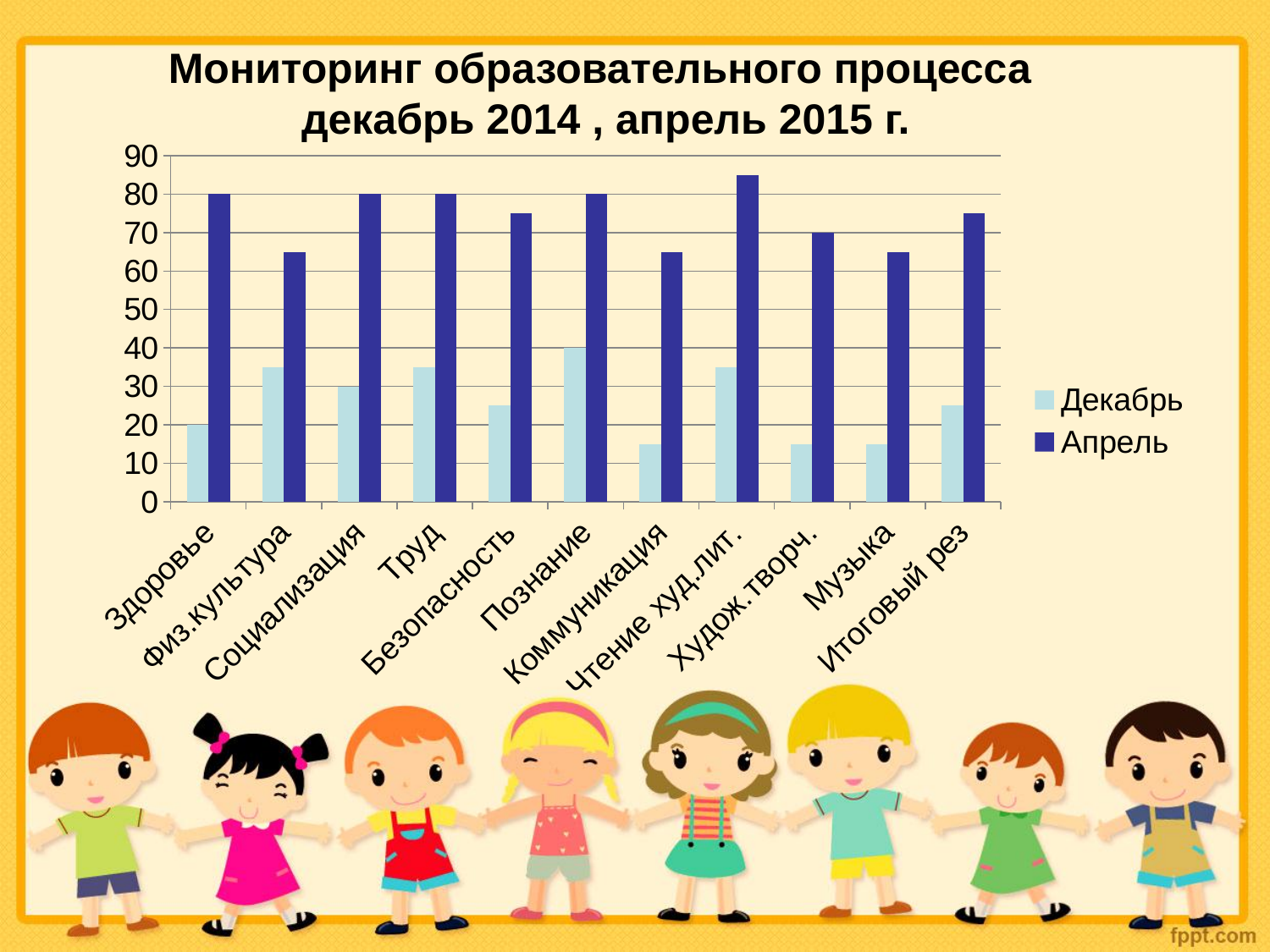

Мониторинг образовательного процесса
декабрь 2014 , апрель 2015 г.

### Chart

| Category | Декабрь | Апрель |
|---|---|---|
| Здоровье | 20.0 | 80.0 |
| Физ.культура | 35.0 | 65.0 |
| Социализация | 30.0 | 80.0 |
| Труд | 35.0 | 80.0 |
| Безопасность | 25.0 | 75.0 |
| Познание | 40.0 | 80.0 |
| Коммуникация | 15.0 | 65.0 |
| Чтение худ.лит. | 35.0 | 85.0 |
| Худож.творч. | 15.0 | 70.0 |
| Музыка | 15.0 | 65.0 |
| Итоговый рез | 25.0 | 75.0 |